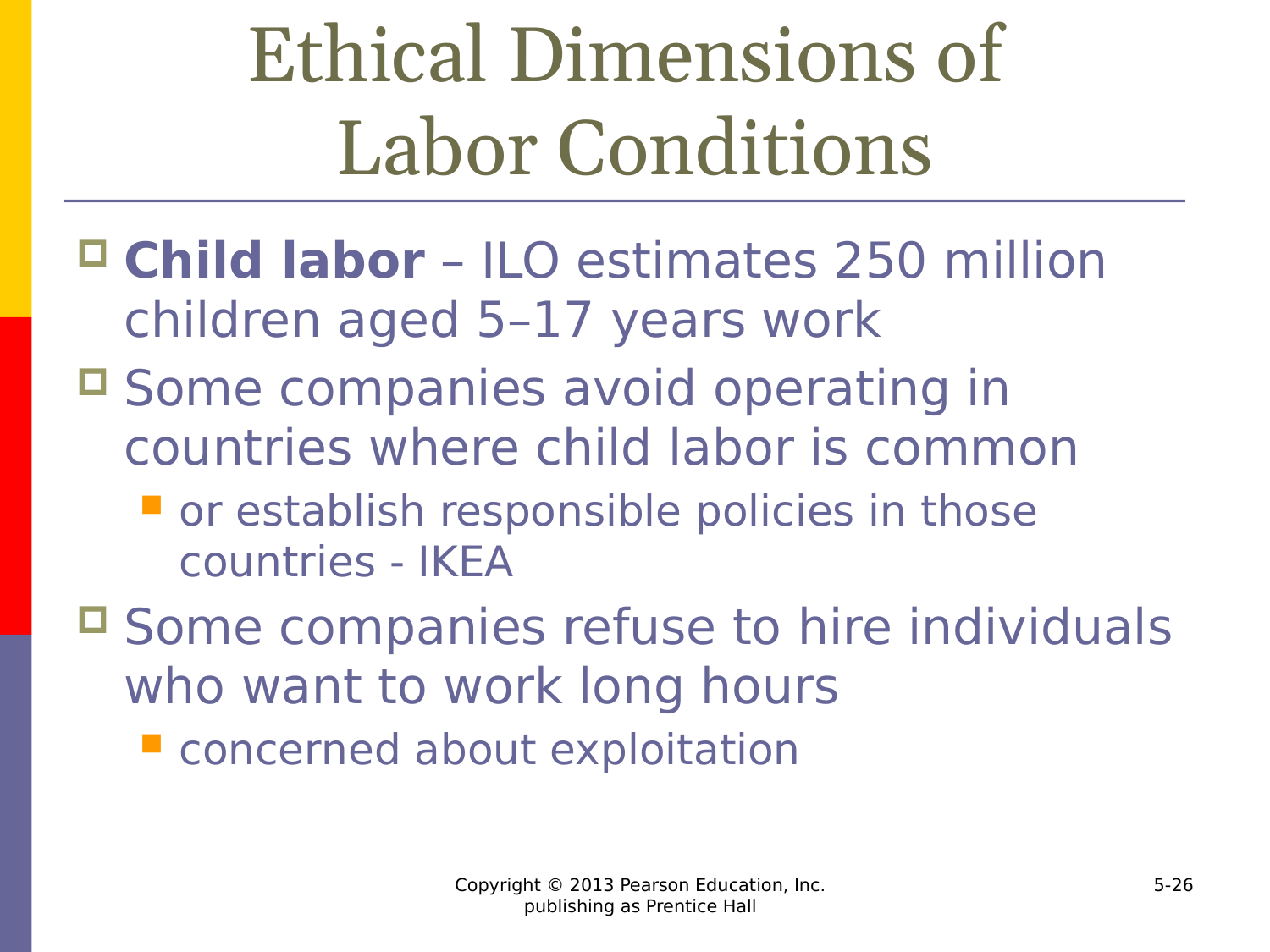

# Ethical Dimensions of Labor Conditions
Child labor – ILO estimates 250 million children aged 5–17 years work
Some companies avoid operating in countries where child labor is common
or establish responsible policies in those countries - IKEA
Some companies refuse to hire individuals who want to work long hours
concerned about exploitation
Copyright © 2013 Pearson Education, Inc. publishing as Prentice Hall
5-26